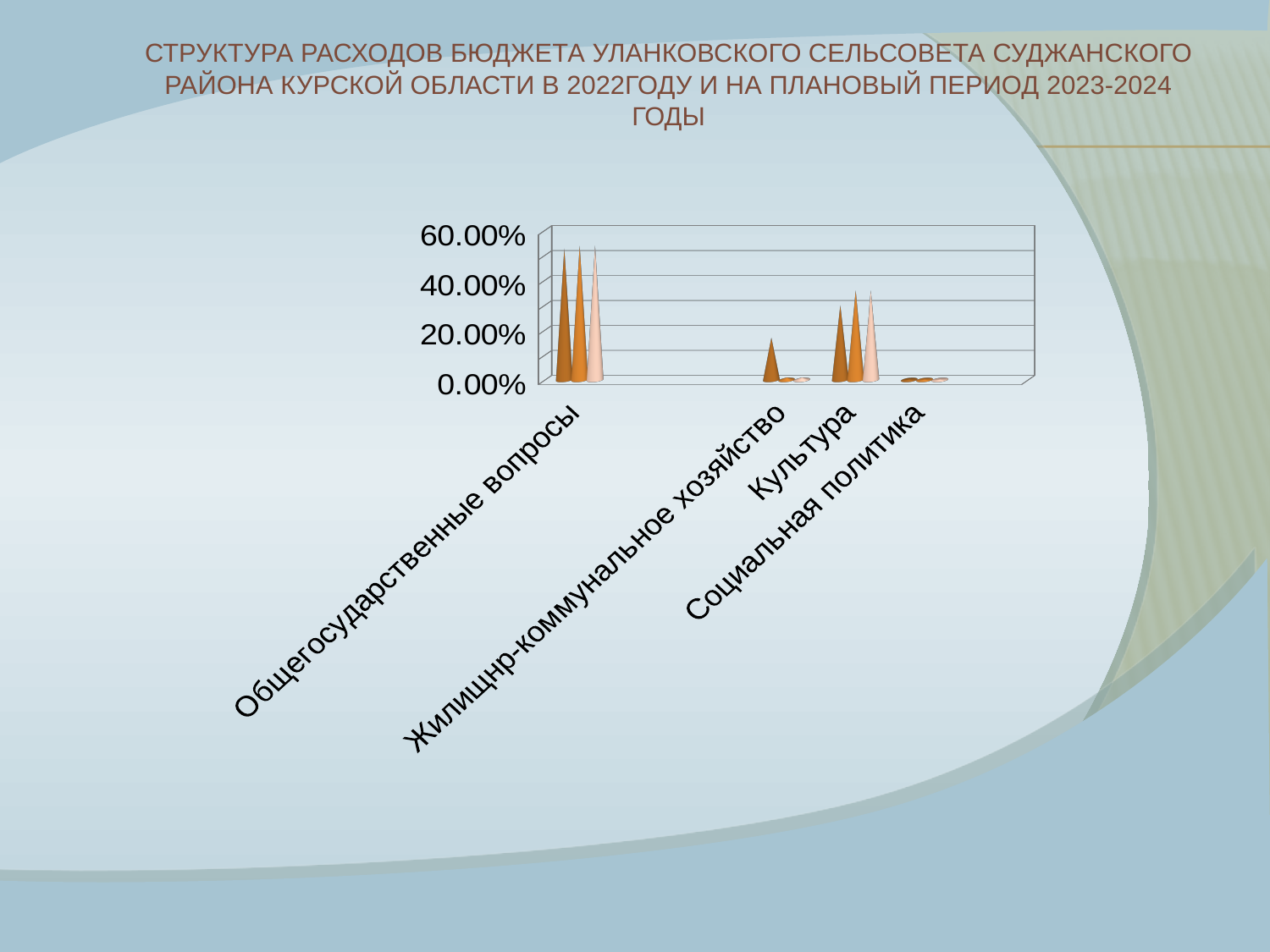

# Структура расходов бюджета УЛАНКОВСКОГО сельсовета Суджанского района Курской области в 2022году И НА ПЛАНОВЫЙ ПЕРИОД 2023-2024 ГОДЫ

[unsupported chart]